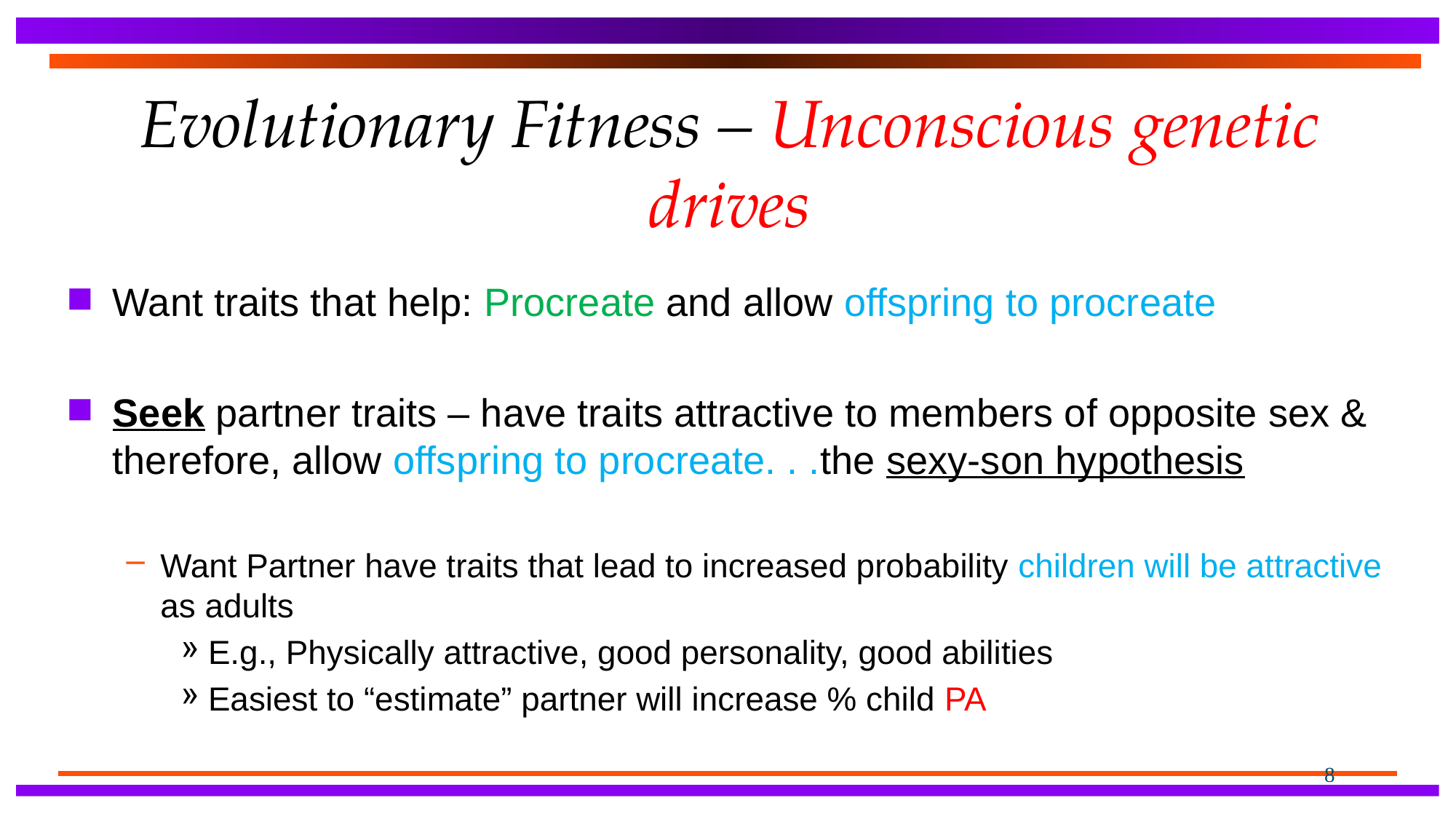

# Evolutionary Fitness – Unconscious genetic drives

Want traits that help: Procreate and allow offspring to procreate

Seek partner traits – have traits attractive to members of opposite sex & therefore, allow offspring to procreate. . .the sexy-son hypothesis

Want Partner have traits that lead to increased probability children will be attractive as adults
E.g., Physically attractive, good personality, good abilities
Easiest to “estimate” partner will increase % child PA

8